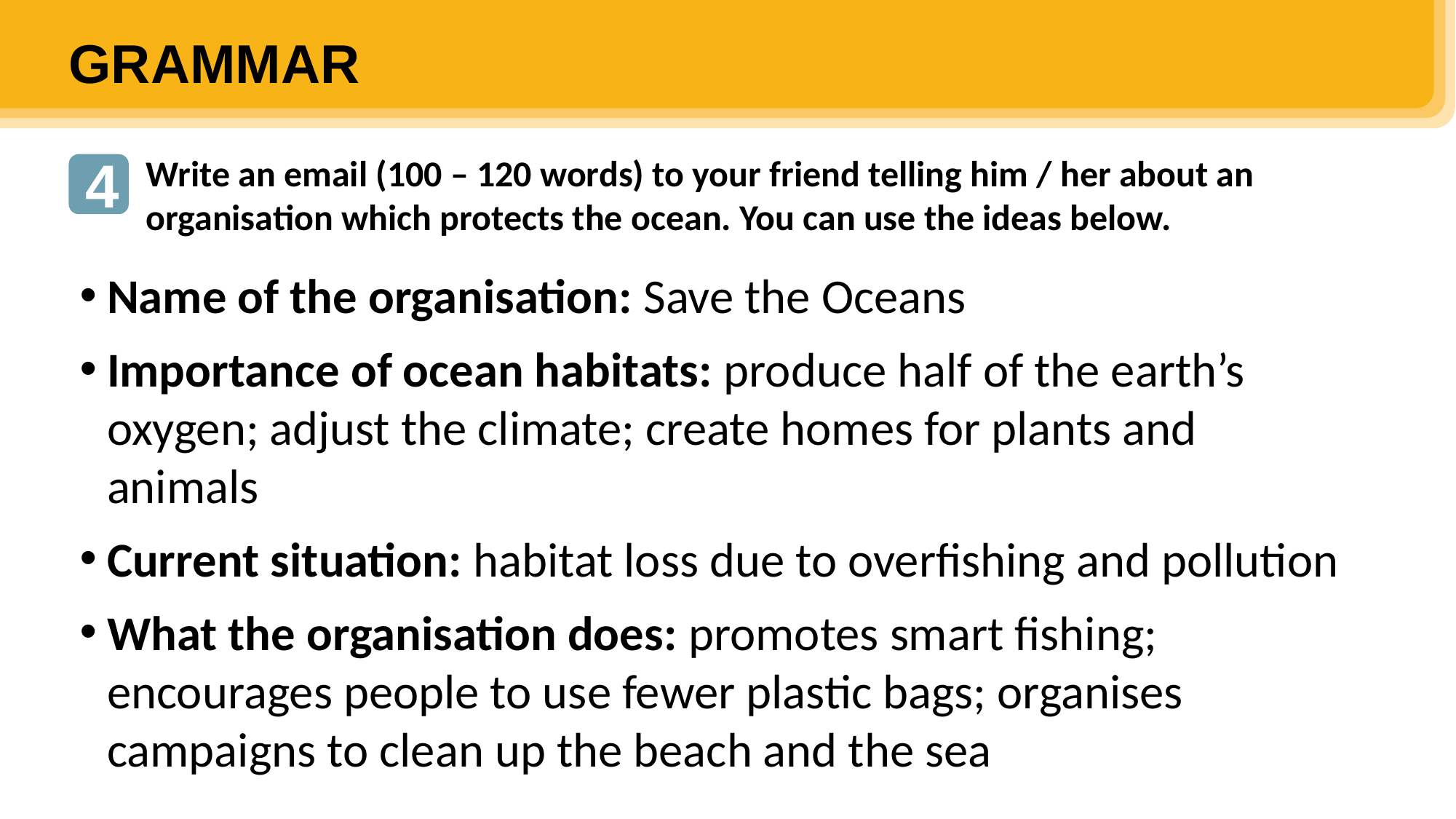

GRAMMAR
4
Write an email (100 – 120 words) to your friend telling him / her about an organisation which protects the ocean. You can use the ideas below.

Name of the organisation: Save the Oceans
Importance of ocean habitats: produce half of the earth’s oxygen; adjust the climate; create homes for plants and animals
Current situation: habitat loss due to overfishing and pollution
What the organisation does: promotes smart fishing; encourages people to use fewer plastic bags; organises campaigns to clean up the beach and the sea